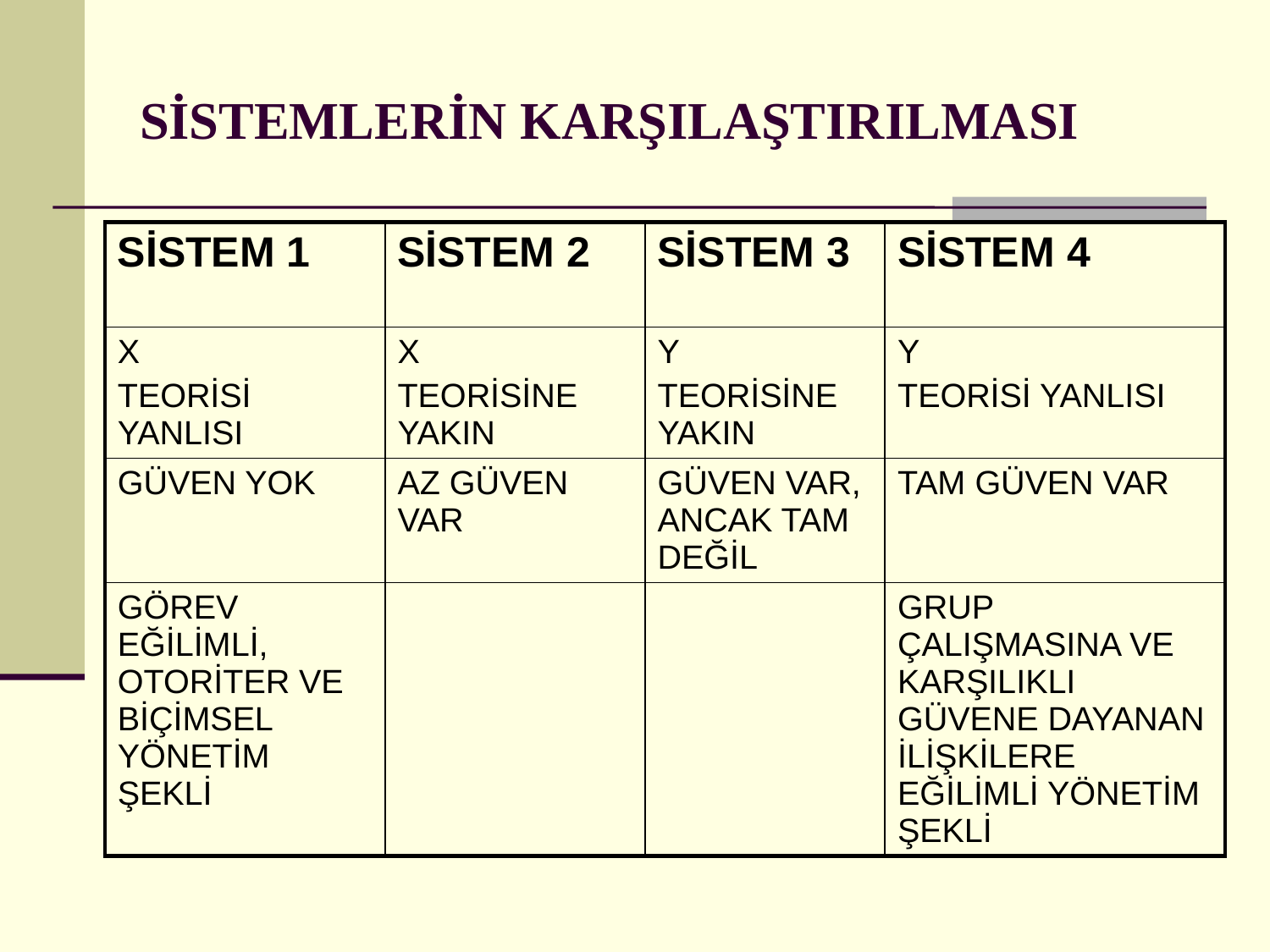

# SİSTEMLERİN KARŞILAŞTIRILMASI
| SİSTEM 1 | SİSTEM 2 | SİSTEM 3 | SİSTEM 4 |
| --- | --- | --- | --- |
| X TEORİSİ YANLISI | X TEORİSİNE YAKIN | Y TEORİSİNE YAKIN | Y TEORİSİ YANLISI |
| GÜVEN YOK | AZ GÜVEN VAR | GÜVEN VAR, ANCAK TAM DEĞİL | TAM GÜVEN VAR |
| GÖREV EĞİLİMLİ, OTORİTER VE BİÇİMSEL YÖNETİM ŞEKLİ |  |  | GRUP ÇALIŞMASINA VE KARŞILIKLI GÜVENE DAYANAN İLİŞKİLERE EĞİLİMLİ YÖNETİM ŞEKLİ |